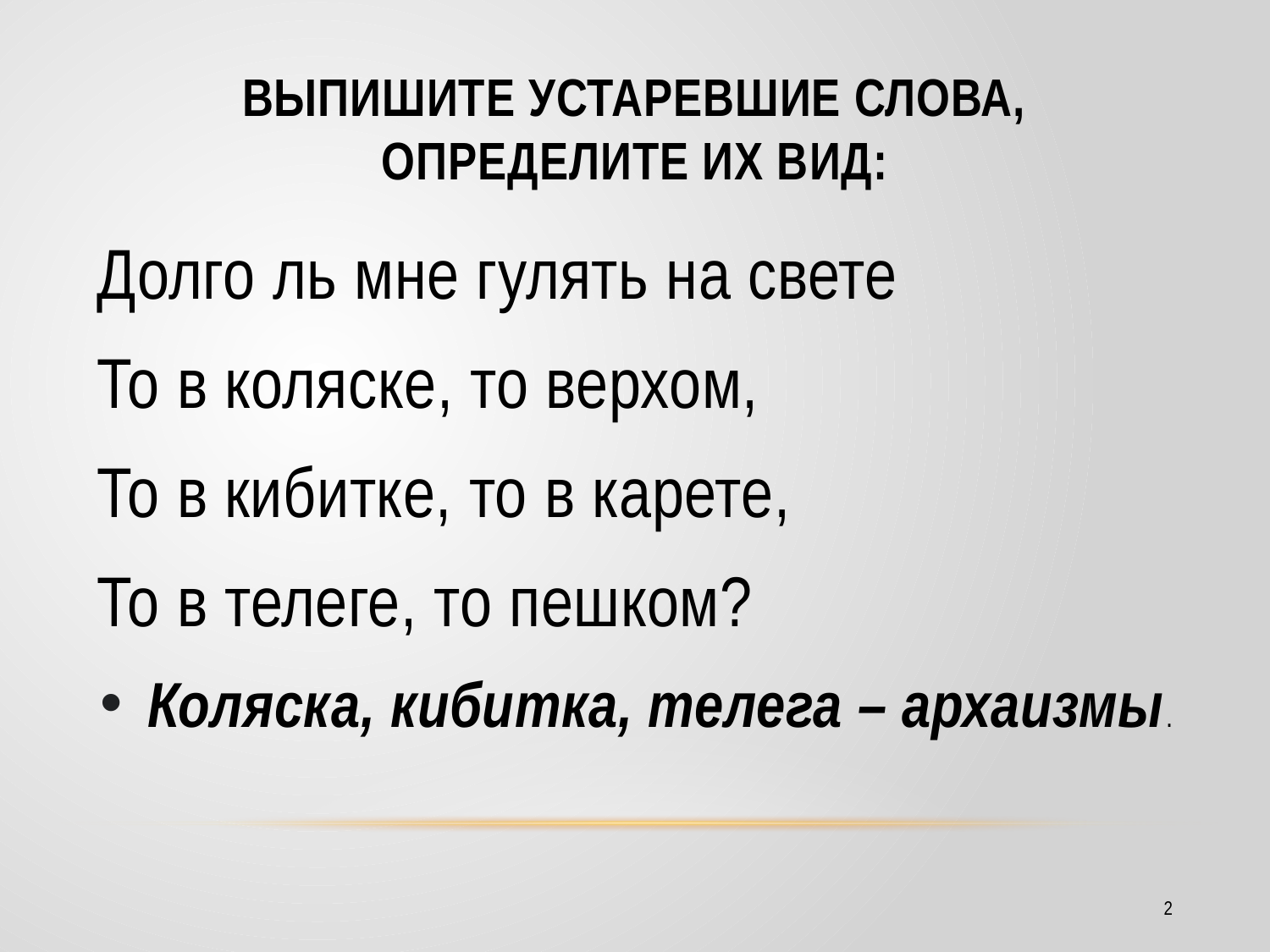

# Выпишите устаревшие слова, определите их вид:
Долго ль мне гулять на свете
То в коляске, то верхом,
То в кибитке, то в карете,
То в телеге, то пешком?
Коляска, кибитка, телега – архаизмы.
2